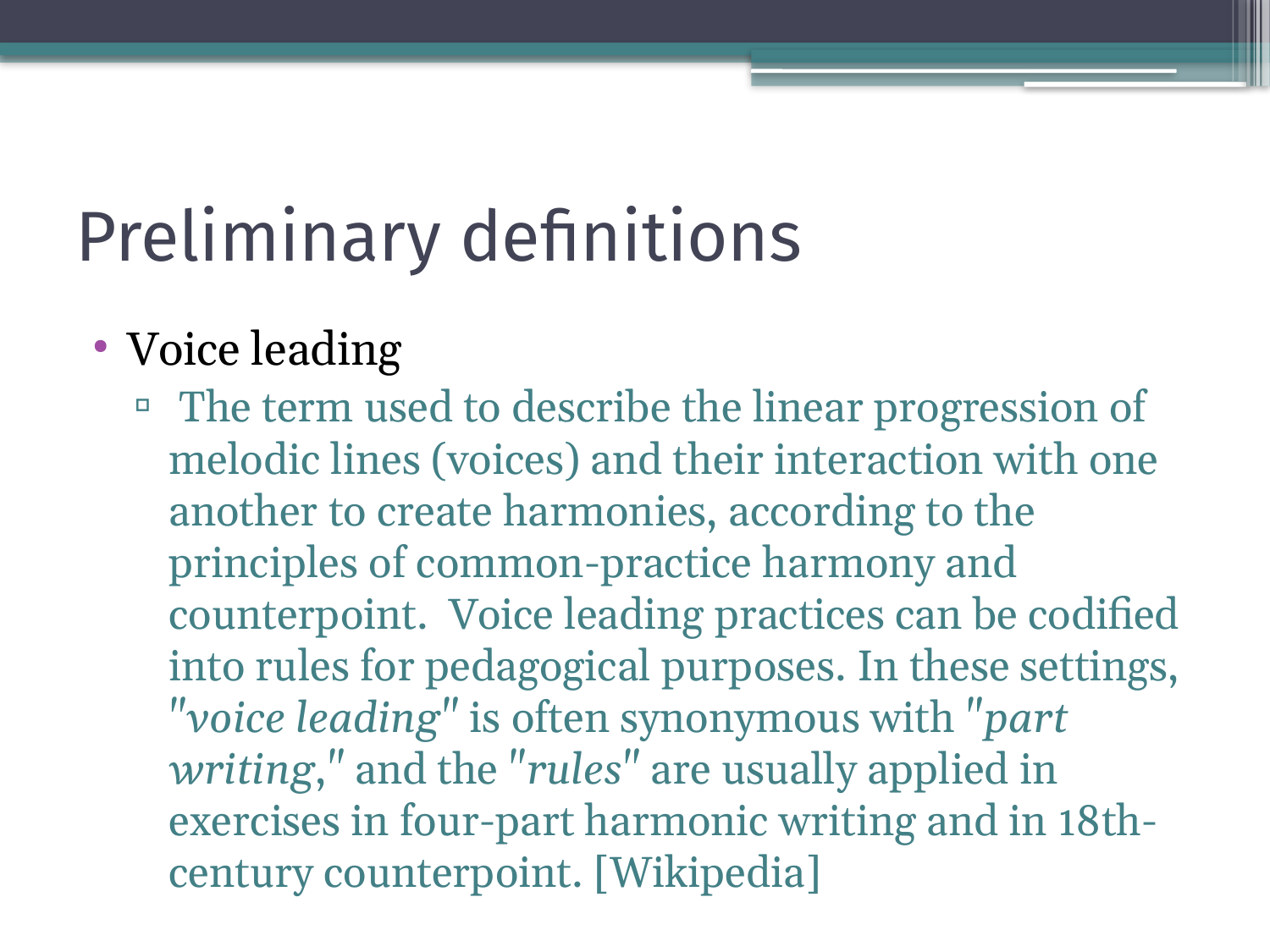

# Preliminary definitions
Voice leading
 The term used to describe the linear progression of melodic lines (voices) and their interaction with one another to create harmonies, according to the principles of common-practice harmony and counterpoint.  Voice leading practices can be codified into rules for pedagogical purposes. In these settings, "voice leading" is often synonymous with "part writing," and the "rules" are usually applied in exercises in four-part harmonic writing and in 18th-century counterpoint. [Wikipedia]